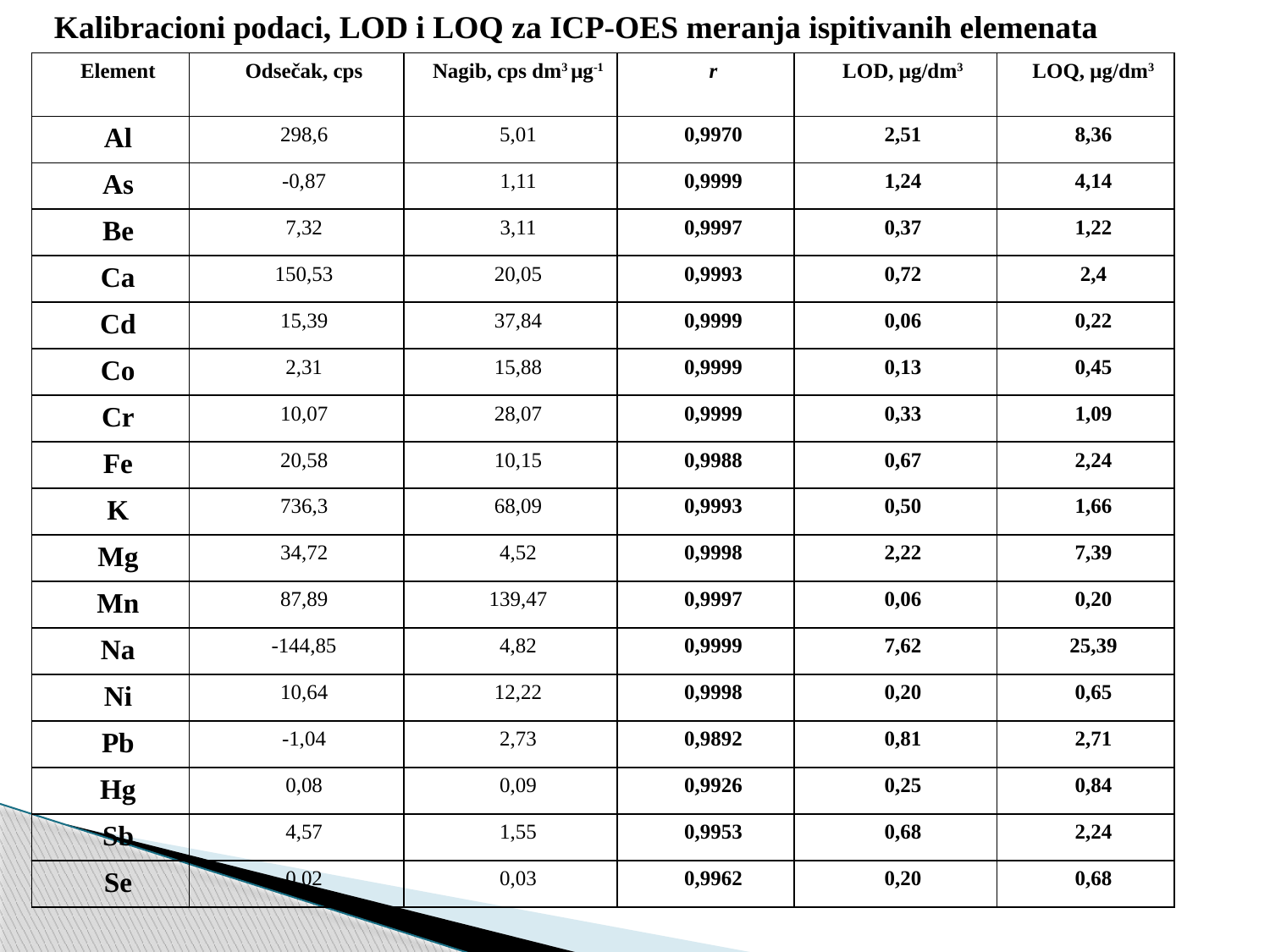

Kalibracioni podaci, LOD i LOQ za ICP-OES meranja ispitivanih elemenata
| Element | Odsečak, cps | Nagib, cps dm3 μg-1 | r | LOD, μg/dm3 | LOQ, μg/dm3 |
| --- | --- | --- | --- | --- | --- |
| Al | 298,6 | 5,01 | 0,9970 | 2,51 | 8,36 |
| As | -0,87 | 1,11 | 0,9999 | 1,24 | 4,14 |
| Be | 7,32 | 3,11 | 0,9997 | 0,37 | 1,22 |
| Ca | 150,53 | 20,05 | 0,9993 | 0,72 | 2,4 |
| Cd | 15,39 | 37,84 | 0,9999 | 0,06 | 0,22 |
| Co | 2,31 | 15,88 | 0,9999 | 0,13 | 0,45 |
| Cr | 10,07 | 28,07 | 0,9999 | 0,33 | 1,09 |
| Fe | 20,58 | 10,15 | 0,9988 | 0,67 | 2,24 |
| K | 736,3 | 68,09 | 0,9993 | 0,50 | 1,66 |
| Mg | 34,72 | 4,52 | 0,9998 | 2,22 | 7,39 |
| Mn | 87,89 | 139,47 | 0,9997 | 0,06 | 0,20 |
| Na | -144,85 | 4,82 | 0,9999 | 7,62 | 25,39 |
| Ni | 10,64 | 12,22 | 0,9998 | 0,20 | 0,65 |
| Pb | -1,04 | 2,73 | 0,9892 | 0,81 | 2,71 |
| Hg | 0,08 | 0,09 | 0,9926 | 0,25 | 0,84 |
| Sb | 4,57 | 1,55 | 0,9953 | 0,68 | 2,24 |
| Se | 0,02 | 0,03 | 0,9962 | 0,20 | 0,68 |